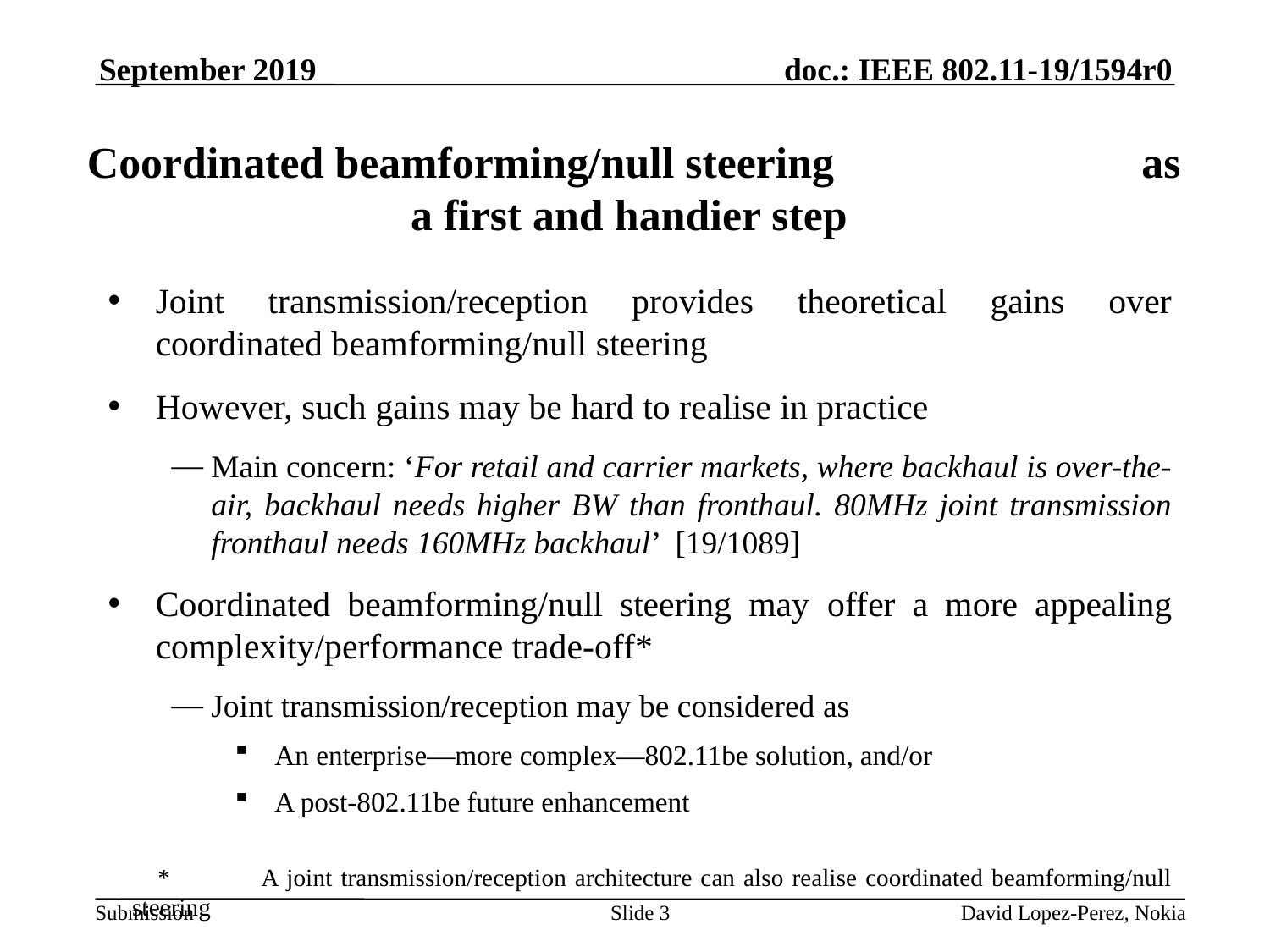

September 2019
# Coordinated beamforming/null steering                            as a first and handier step
Joint transmission/reception provides theoretical gains over coordinated beamforming/null steering
However, such gains may be hard to realise in practice
Main concern: ‘For retail and carrier markets, where backhaul is over-the-air, backhaul needs higher BW than fronthaul. 80MHz joint transmission fronthaul needs 160MHz backhaul’  [19/1089]
Coordinated beamforming/null steering may offer a more appealing complexity/performance trade-off*
Joint transmission/reception may be considered as
An enterprise—more complex—802.11be solution, and/or
A post-802.11be future enhancement

* 	A joint transmission/reception architecture can also realise coordinated beamforming/null steering

Slide 3
 David Lopez-Perez, Nokia